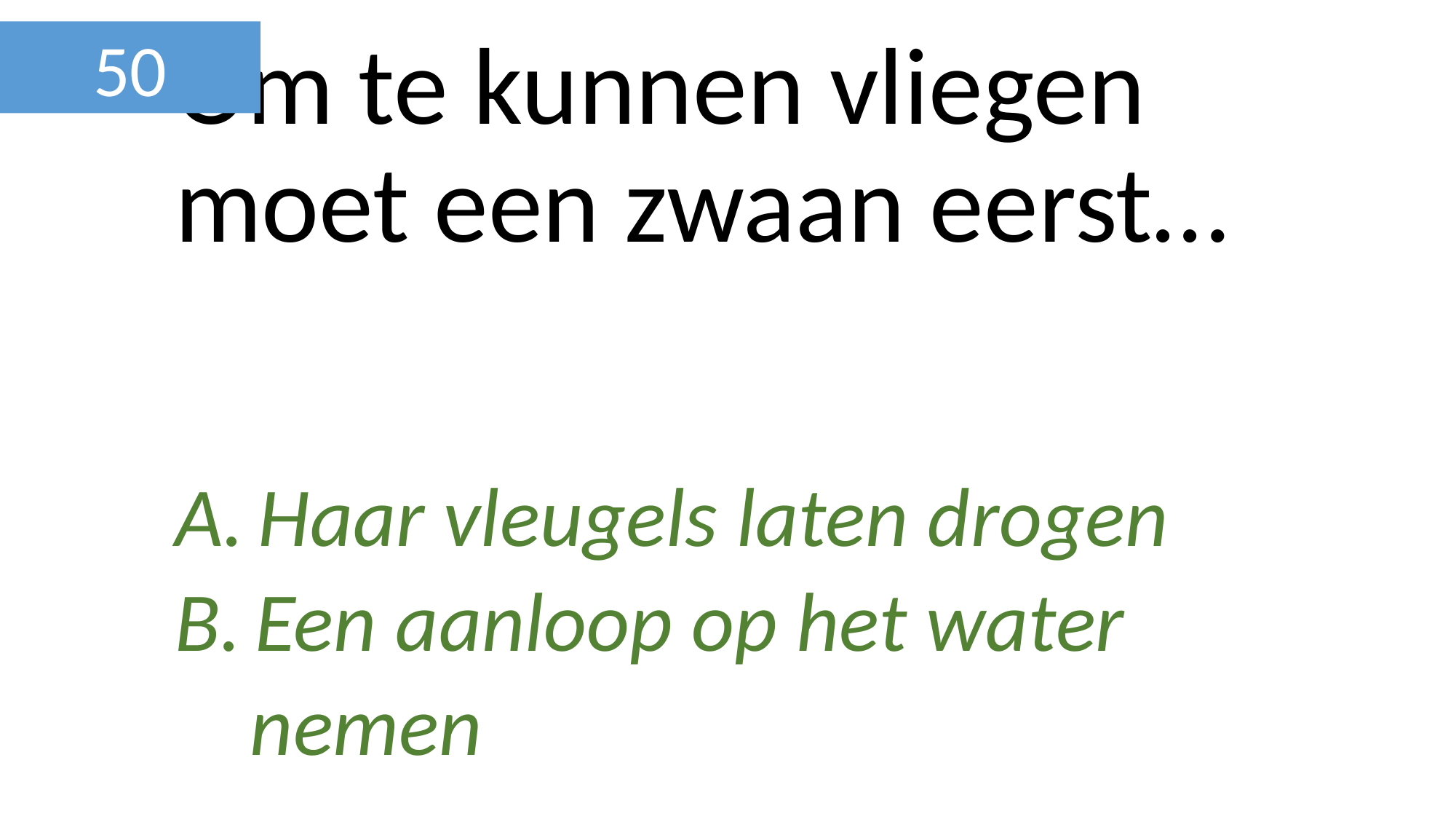

# Om te kunnen vliegen moet een zwaan eerst…
50

 Haar vleugels laten drogen
 Een aanloop op het water
    nemen